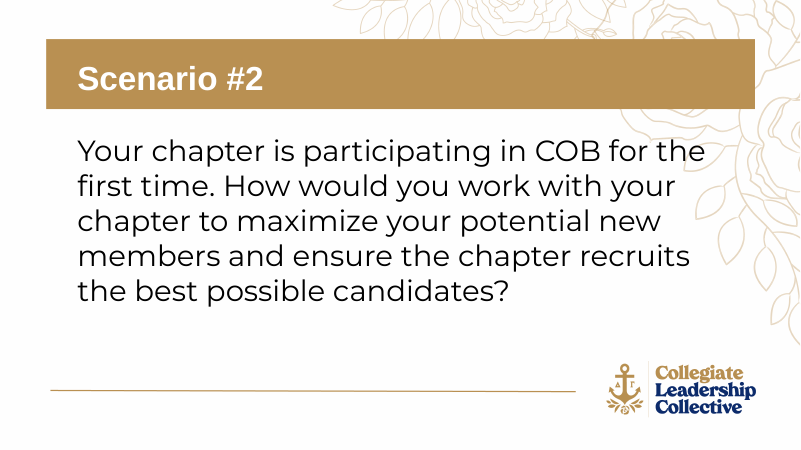

Scenario #2
Your chapter is participating in COB for the first time. How would you work with your chapter to maximize your potential new members and ensure the chapter recruits the best possible candidates?